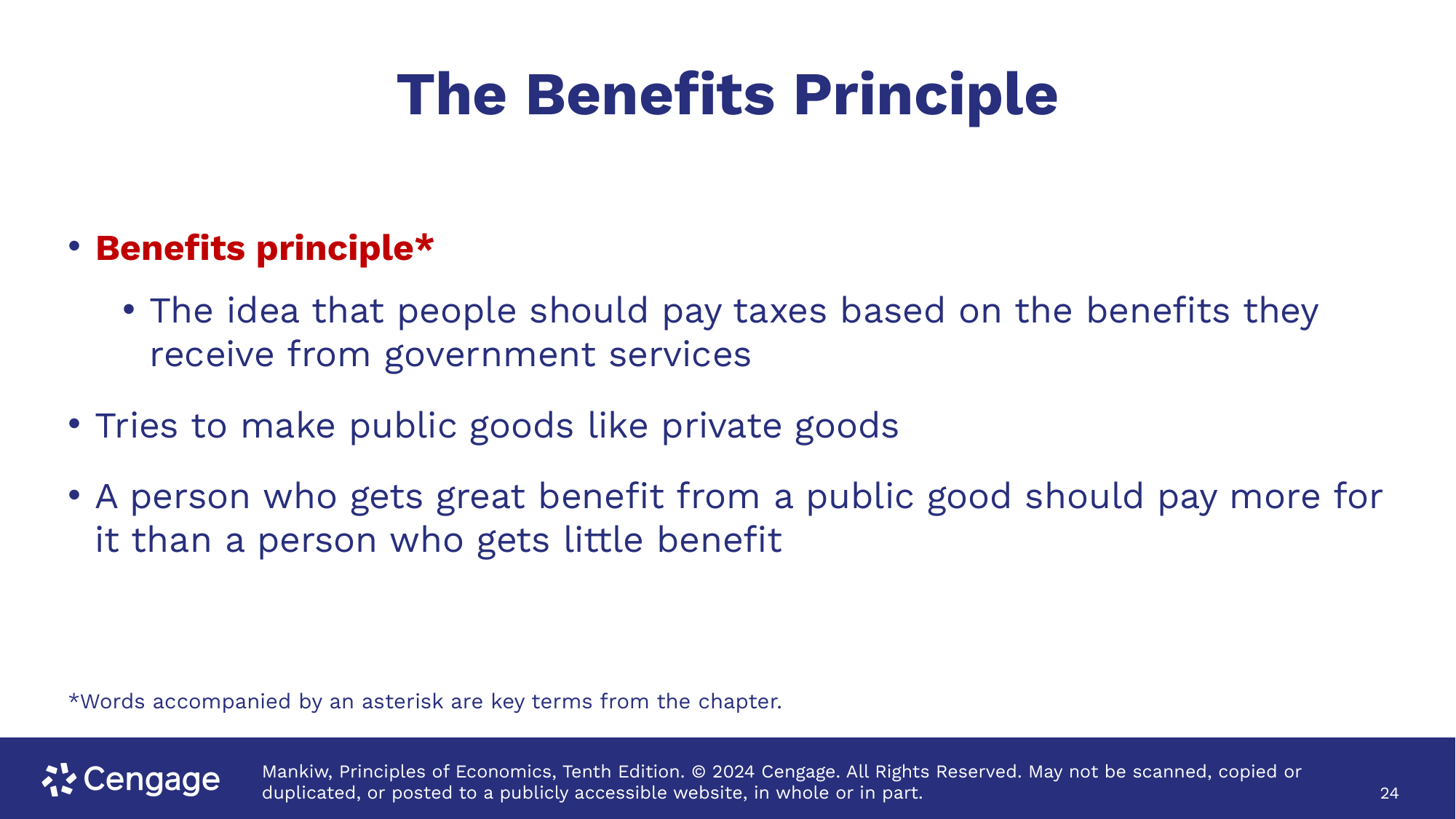

# The Benefits Principle
Benefits principle*
The idea that people should pay taxes based on the benefits they receive from government services
Tries to make public goods like private goods
A person who gets great benefit from a public good should pay more for it than a person who gets little benefit
*Words accompanied by an asterisk are key terms from the chapter.